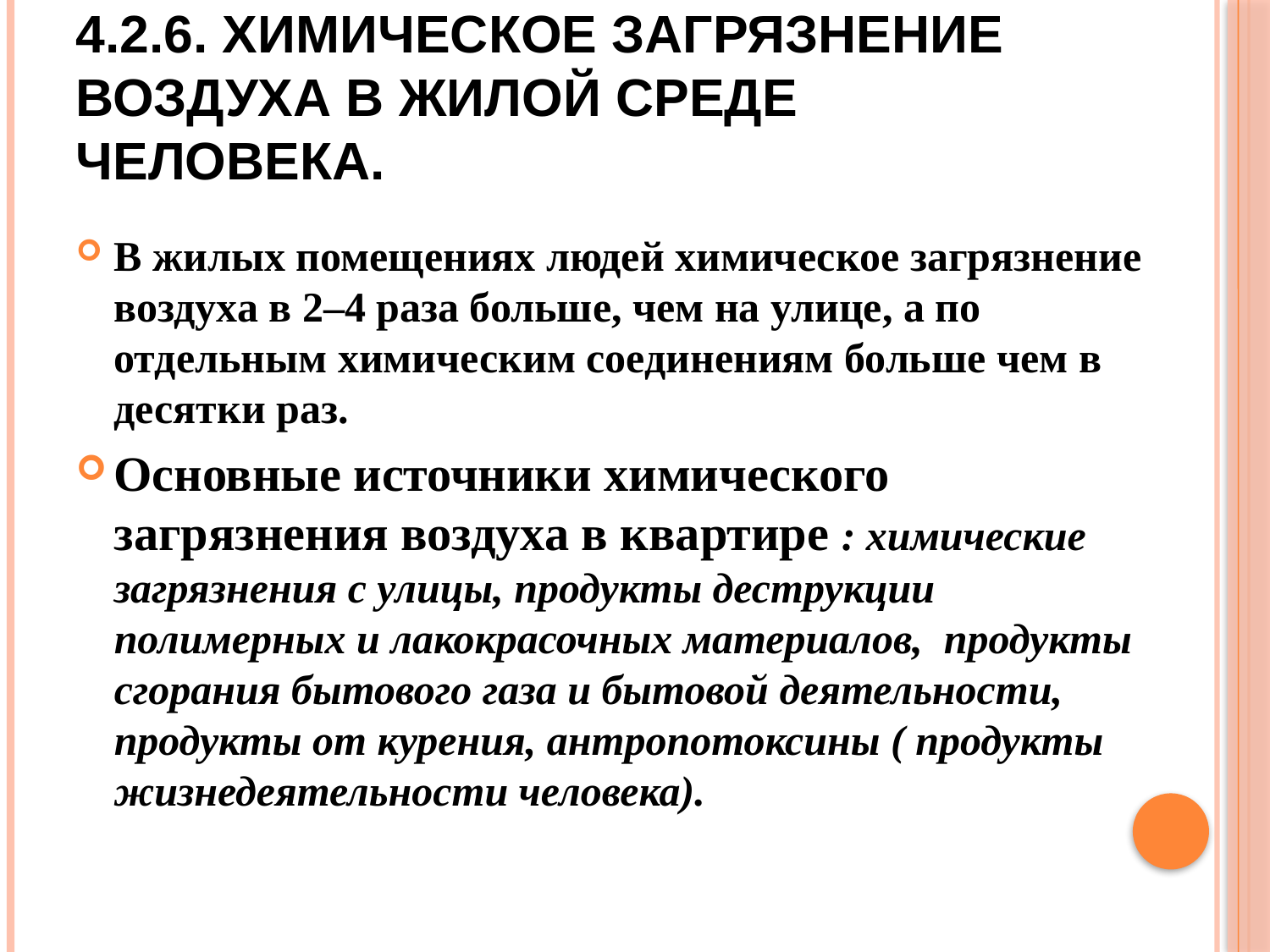

# 4.2.6. Химическое загрязнение воздуха в жилой среде человека.
В жилых помещениях людей химическое загрязнение воздуха в 2–4 раза больше, чем на улице, а по отдельным химическим соединениям больше чем в десятки раз.
Основные источники химического загрязнения воздуха в квартире : химические загрязнения с улицы, продукты деструкции полимерных и лакокрасочных материалов,  продукты сгорания бытового газа и бытовой деятельности, продукты от курения, антропотоксины ( продукты жизнедеятельности человека).